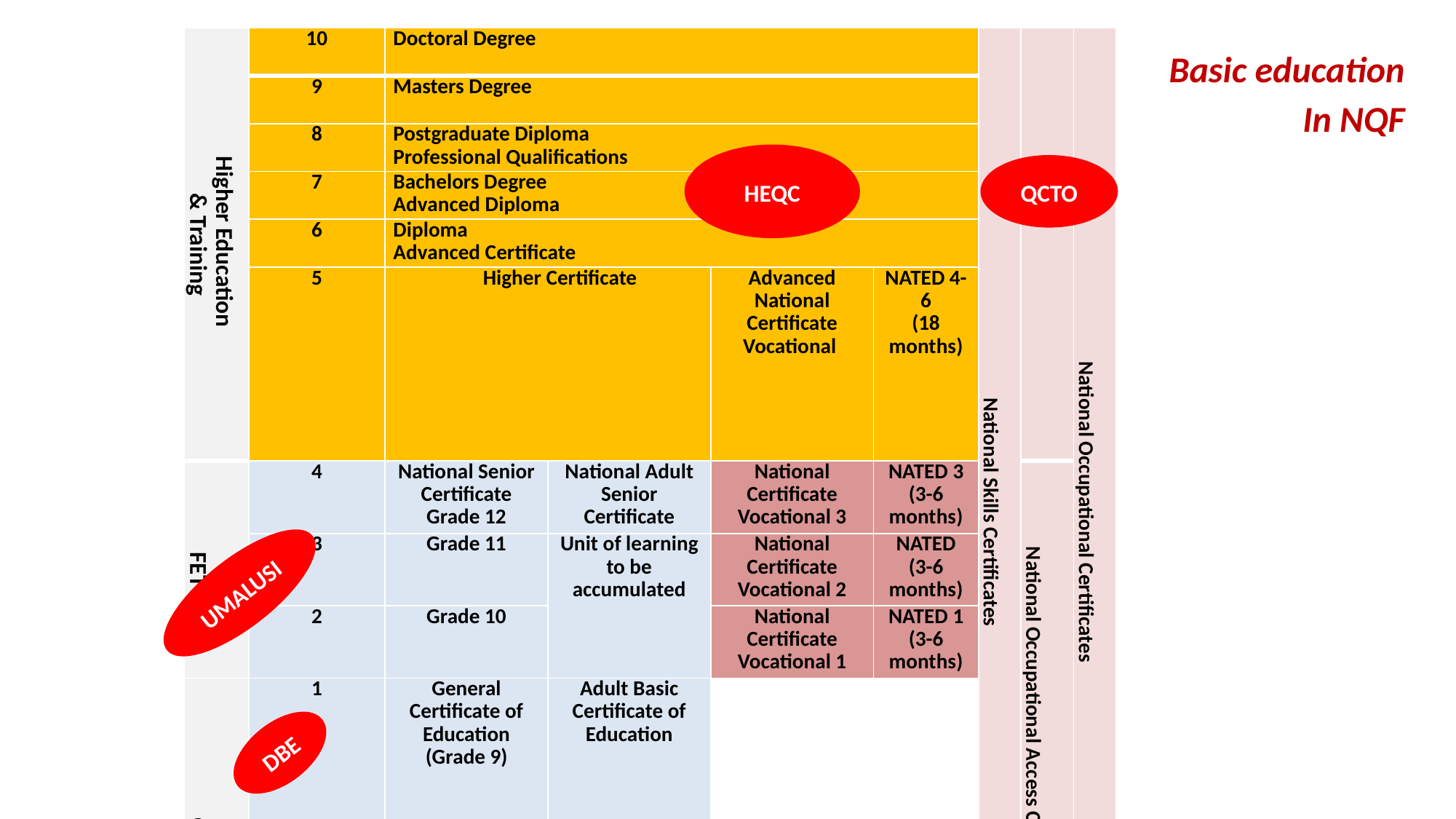

| Higher Education & Training | 10 | Doctoral Degree |  |  |  | National Skills Certificates |  | National Occupational Certificates |
| --- | --- | --- | --- | --- | --- | --- | --- | --- |
|  | 9 | Masters Degree |  |  |  |  |  |  |
|  | 8 | Postgraduate Diploma Professional Qualifications |  |  |  |  |  |  |
|  | 7 | Bachelors Degree Advanced Diploma |  |  |  |  |  |  |
|  | 6 | Diploma Advanced Certificate |  |  |  |  |  |  |
|  | 5 | Higher Certificate |  | Advanced National Certificate Vocational | NATED 4-6 (18 months) |  |  |  |
| FET | 4 | National Senior Certificate Grade 12 | National Adult Senior Certificate | National Certificate Vocational 3 | NATED 3 (3-6 months) |  | National Occupational Access Certificates |  |
|  | 3 | Grade 11 | Unit of learning to be accumulated | National Certificate Vocational 2 | NATED (3-6 months) |  |  |  |
|  | 2 | Grade 10 |  | National Certificate Vocational 1 | NATED 1 (3-6 months) |  |  |  |
| GET | 1 | General Certificate of Education (Grade 9) | Adult Basic Certificate of Education |  |  |  |  |  |
#
Basic education
In NQF
HEQC
QCTO
UMALUSI
DBE